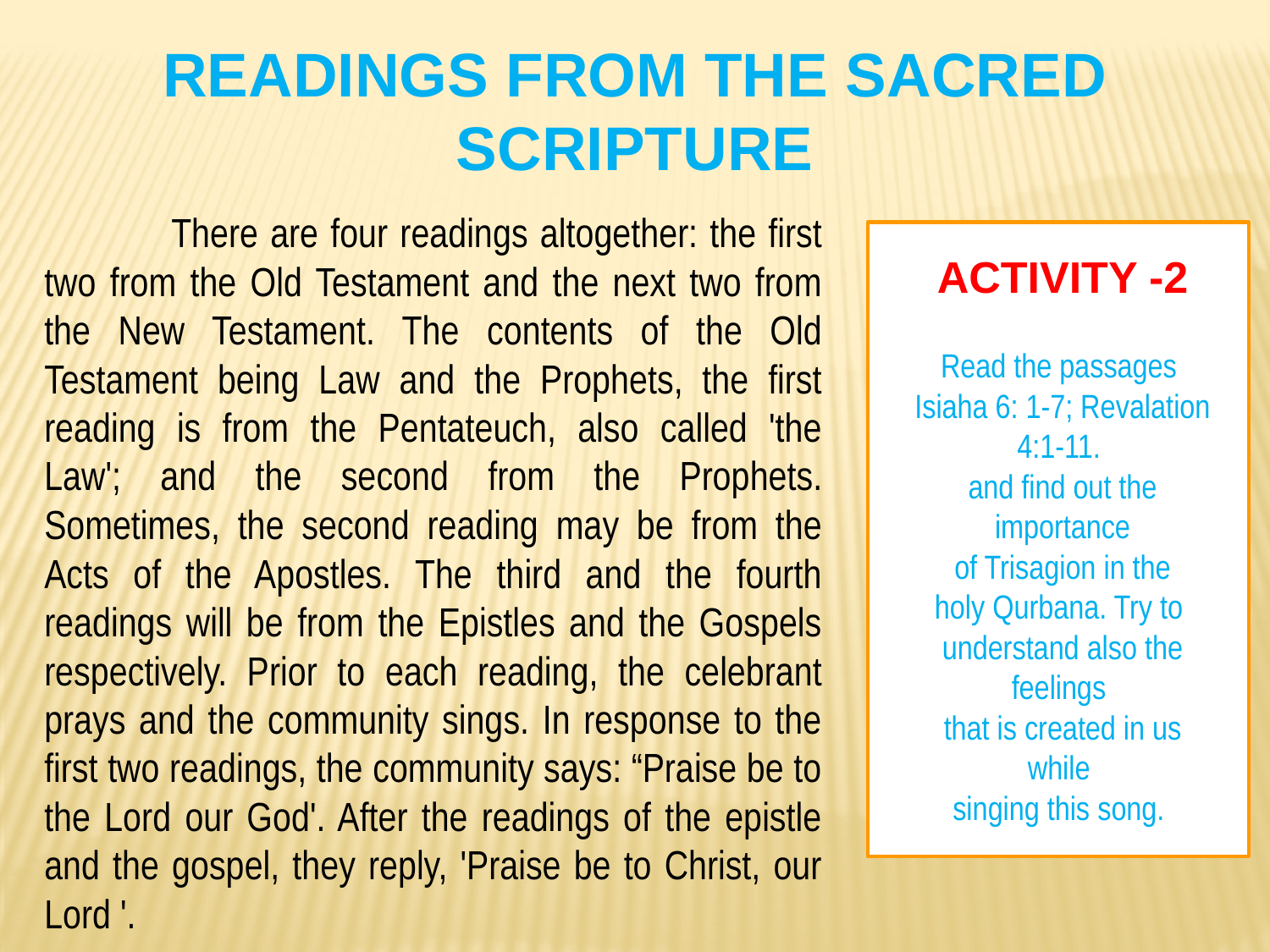

READINGS FROM THE SACRED SCRIPTURE
	There are four readings altogether: the first two from the Old Testament and the next two from the New Testament. The contents of the Old Testament being Law and the Prophets, the first reading is from the Pentateuch, also called 'the Law'; and the second from the Prophets. Sometimes, the second reading may be from the Acts of the Apostles. The third and the fourth readings will be from the Epistles and the Gospels respectively. Prior to each reading, the celebrant prays and the community sings. In response to the first two readings, the community says: “Praise be to the Lord our God'. After the readings of the epistle and the gospel, they reply, 'Praise be to Christ, our Lord '.

ACTIVITY -2

Read the passages
Isiaha 6: 1-7; Revalation 4:1-11.
and find out the importance
 of Trisagion in the
holy Qurbana. Try to
understand also the feelings
that is created in us while
singing this song.